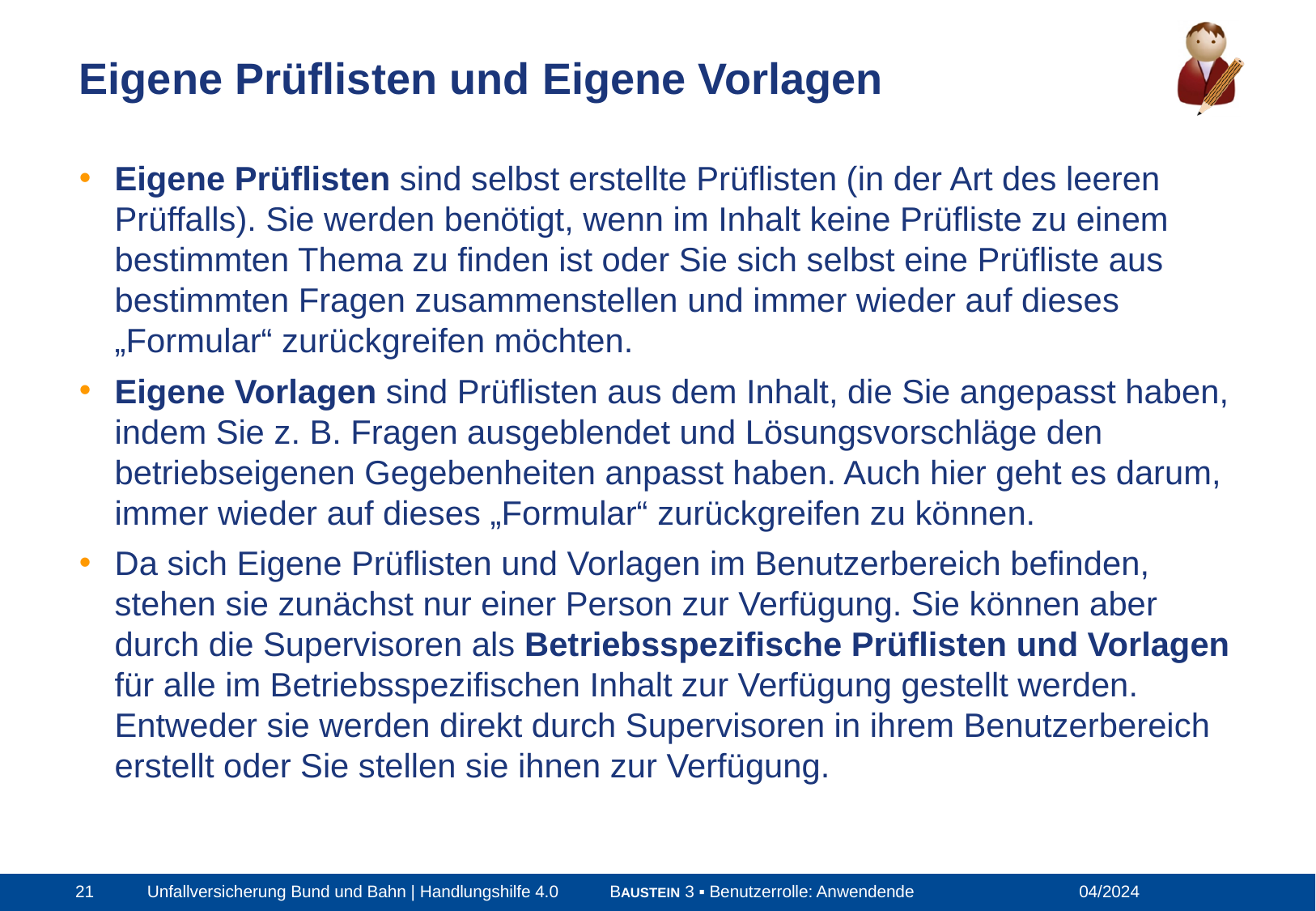

Eigene Prüflisten und Eigene Vorlagen
Eigene Prüflisten sind selbst erstellte Prüflisten (in der Art des leeren Prüffalls). Sie werden benötigt, wenn im Inhalt keine Prüfliste zu einem bestimmten Thema zu finden ist oder Sie sich selbst eine Prüfliste aus bestimmten Fragen zusammenstellen und immer wieder auf dieses „Formular“ zurückgreifen möchten.
Eigene Vorlagen sind Prüflisten aus dem Inhalt, die Sie angepasst haben, indem Sie z. B. Fragen ausgeblendet und Lösungsvorschläge den betriebseigenen Gegebenheiten anpasst haben. Auch hier geht es darum, immer wieder auf dieses „Formular“ zurückgreifen zu können.
Da sich Eigene Prüflisten und Vorlagen im Benutzerbereich befinden, stehen sie zunächst nur einer Person zur Verfügung. Sie können aber durch die Supervisoren als Betriebsspezifische Prüflisten und Vorlagen für alle im Betriebsspezifischen Inhalt zur Verfügung gestellt werden. Entweder sie werden direkt durch Supervisoren in ihrem Benutzerbereich erstellt oder Sie stellen sie ihnen zur Verfügung.